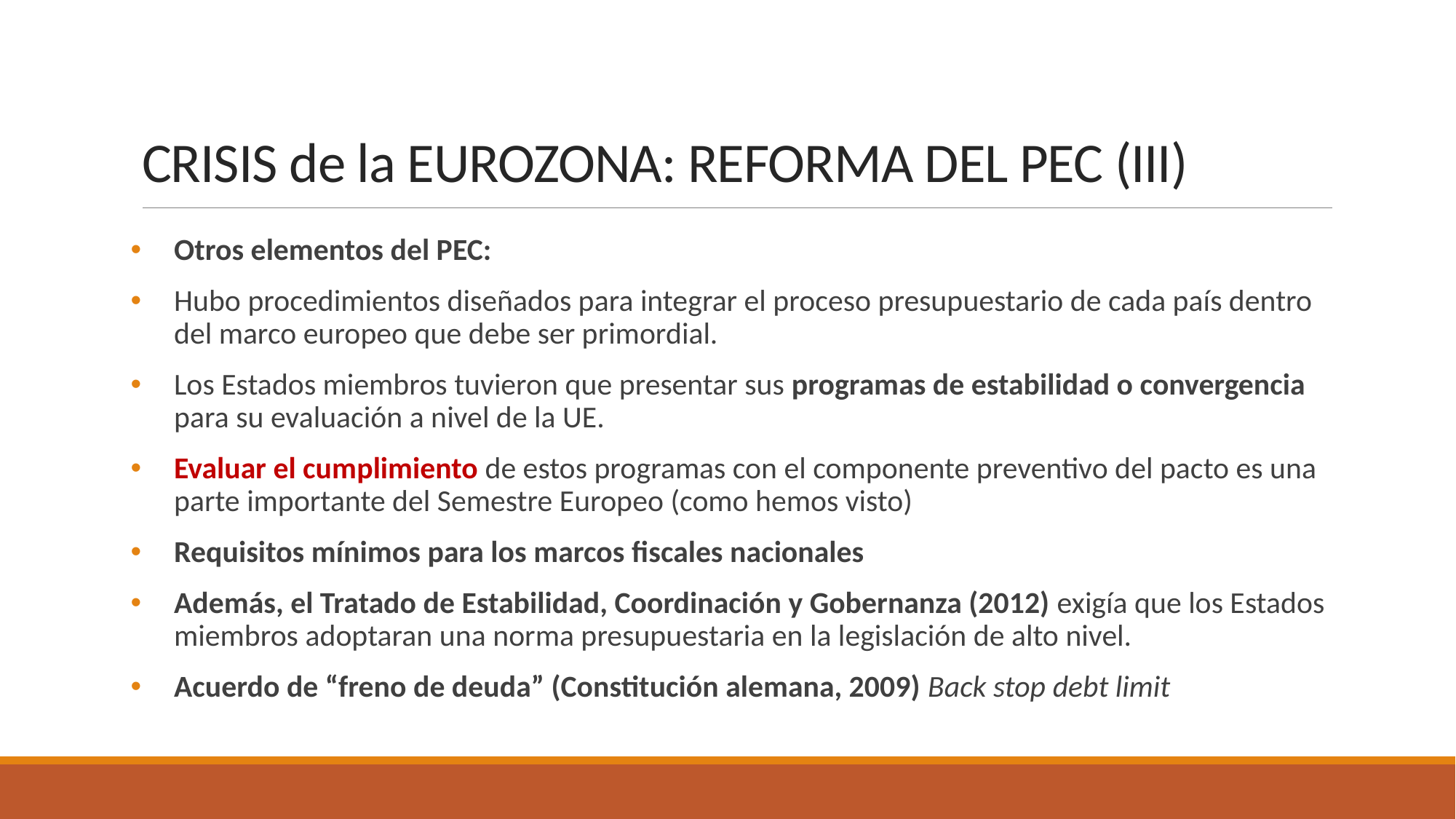

CRISIS de la EUROZONA: REFORMA DEL PEC (III)
Otros elementos del PEC:
Hubo procedimientos diseñados para integrar el proceso presupuestario de cada país dentro del marco europeo que debe ser primordial.
Los Estados miembros tuvieron que presentar sus programas de estabilidad o convergencia para su evaluación a nivel de la UE.
Evaluar el cumplimiento de estos programas con el componente preventivo del pacto es una parte importante del Semestre Europeo (como hemos visto)
Requisitos mínimos para los marcos fiscales nacionales
Además, el Tratado de Estabilidad, Coordinación y Gobernanza (2012) exigía que los Estados miembros adoptaran una norma presupuestaria en la legislación de alto nivel.
Acuerdo de “freno de deuda” (Constitución alemana, 2009) Back stop debt limit